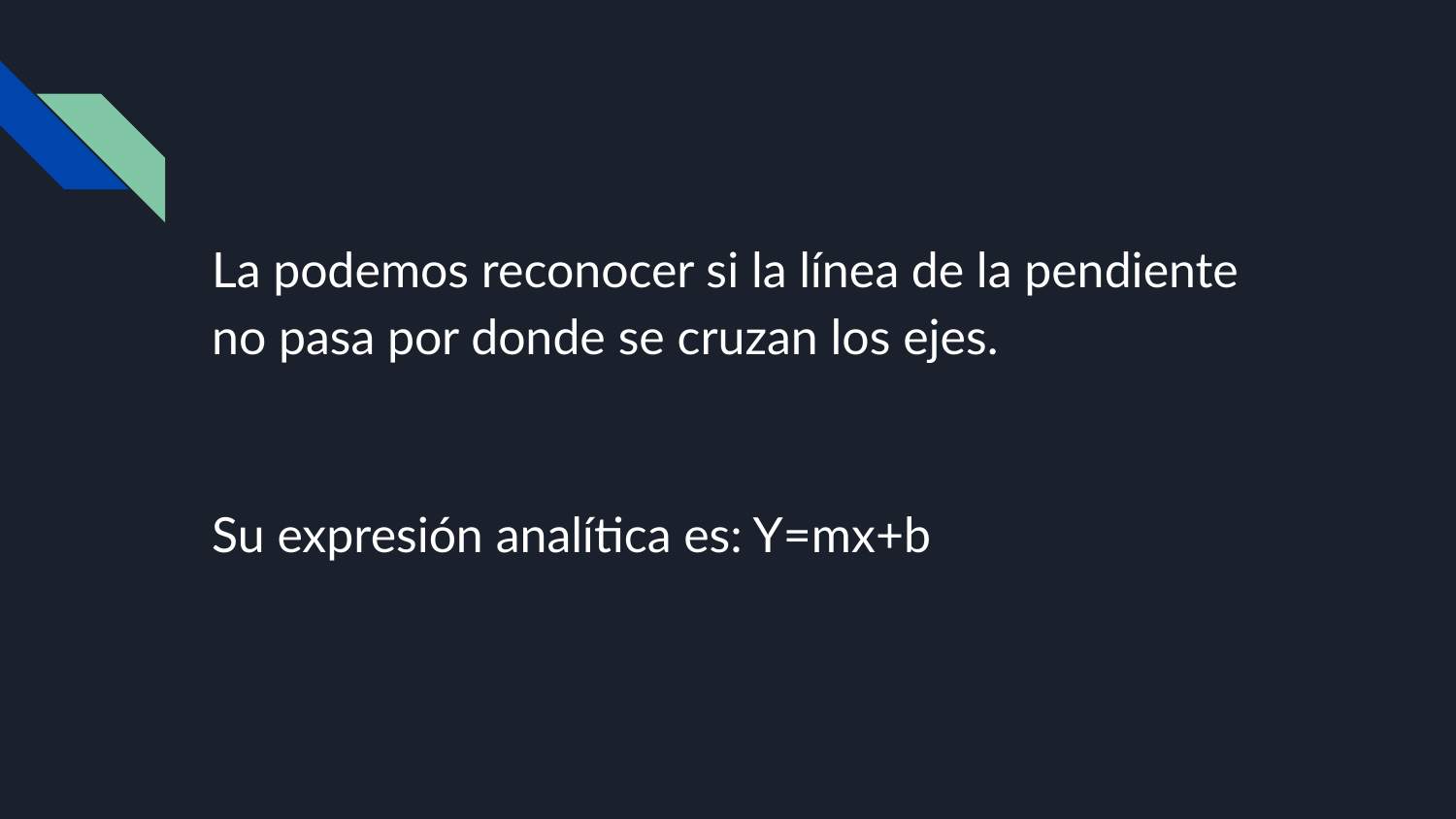

La podemos reconocer si la línea de la pendiente no pasa por donde se cruzan los ejes.

Su expresión analítica es: Y=mx+b